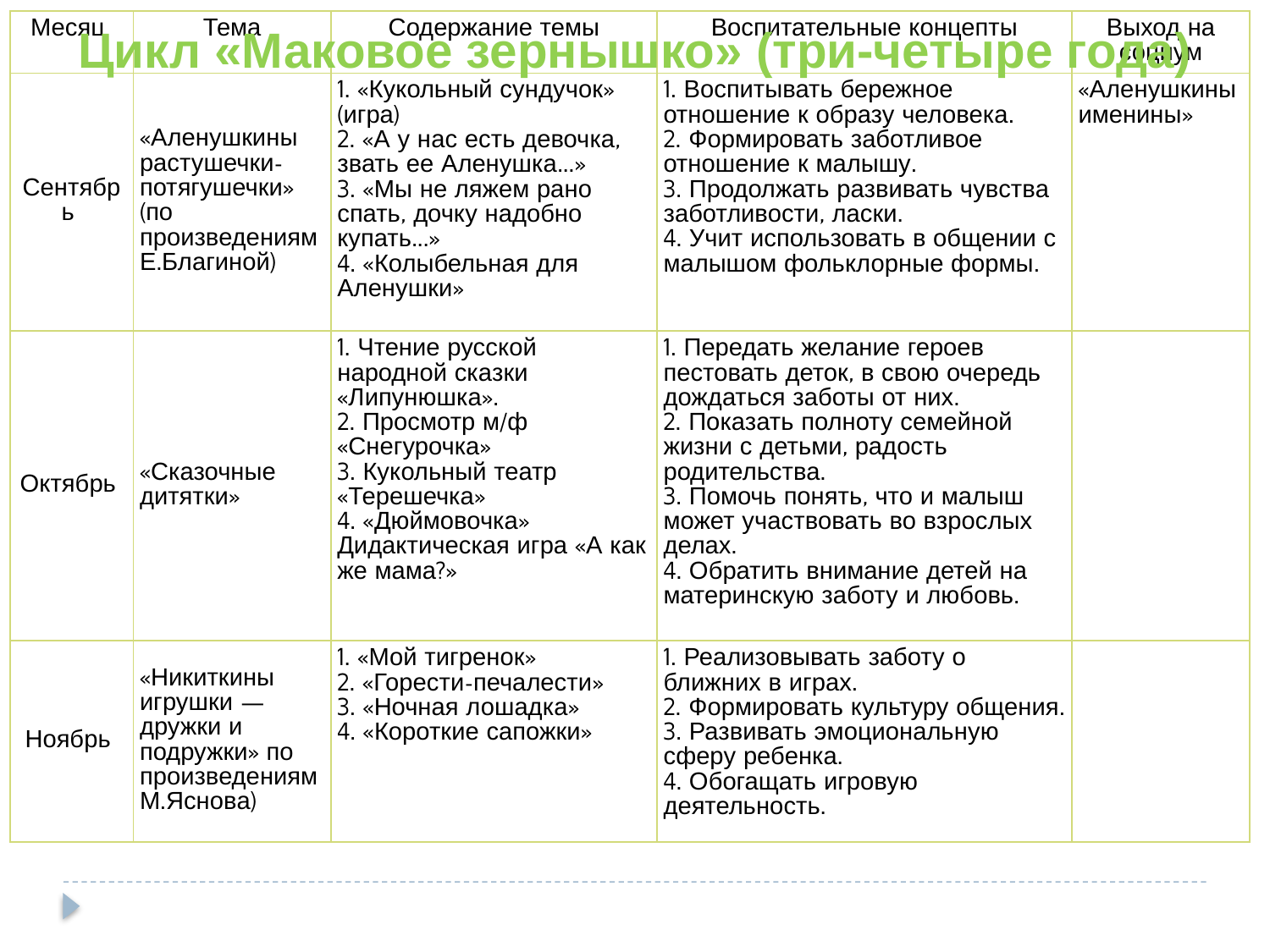

| Месяц | Тема | Содержание темы | Воспитательные концепты | Выход на социум |
| --- | --- | --- | --- | --- |
| Сентябрь | «Аленушкины растушечки-потягушечки» (по произведениям Е.Благиной) | 1. «Кукольный сундучок» (игра) 2. «А у нас есть девочка, звать ее Аленушка...» 3. «Мы не ляжем рано спать, дочку надобно купать...» 4. «Колыбельная для Аленушки» | 1. Воспитывать бережное отношение к образу человека. 2. Формировать заботливое отношение к малышу. 3. Продолжать развивать чувства заботливости, ласки. 4. Учит использовать в общении с малышом фольклорные формы. | «Аленушкины именины» |
| Октябрь | «Сказочные дитятки» | 1. Чтение русской народной сказки «Липунюшка». 2. Просмотр м/ф «Снегурочка» 3. Кукольный театр «Терешечка» 4. «Дюймовочка» Дидактическая игра «А как же мама?» | 1. Передать желание героев пестовать деток, в свою очередь дождаться заботы от них. 2. Показать полноту семейной жизни с детьми, радость родительства. 3. Помочь понять, что и малыш может участвовать во взрослых делах. 4. Обратить внимание детей на материнскую заботу и любовь. |  |
| Ноябрь | «Никиткины игрушки — дружки и подружки» по произведениям М.Яснова) | 1. «Мой тигренок» 2. «Горести-печалести» 3. «Ночная лошадка» 4. «Короткие сапожки» | 1. Реализовывать заботу о ближних в играх. 2. Формировать культуру общения. 3. Развивать эмоциональную сферу ребенка. 4. Обогащать игровую деятельность. |  |
Цикл «Маковое зернышко» (три-четыре года)